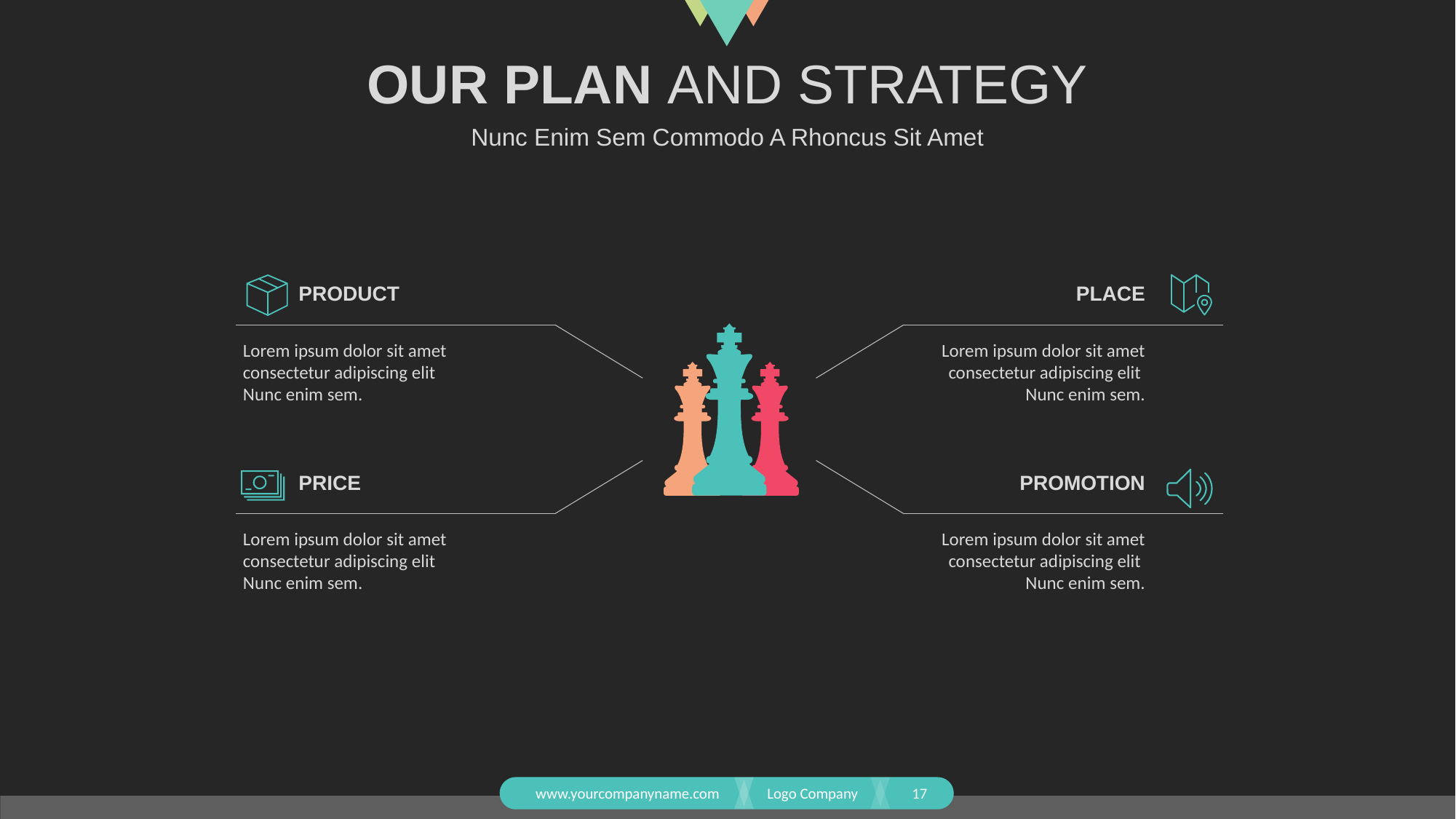

# OUR PLAN AND STRATEGY
Nunc Enim Sem Commodo A Rhoncus Sit Amet

PRODUCT
PLACE

Lorem ipsum dolor sit amet consectetur adipiscing elit  Nunc enim sem.
Lorem ipsum dolor sit amet consectetur adipiscing elit  Nunc enim sem.

PRICE
PROMOTION

Lorem ipsum dolor sit amet consectetur adipiscing elit  Nunc enim sem.
Lorem ipsum dolor sit amet consectetur adipiscing elit  Nunc enim sem.
17